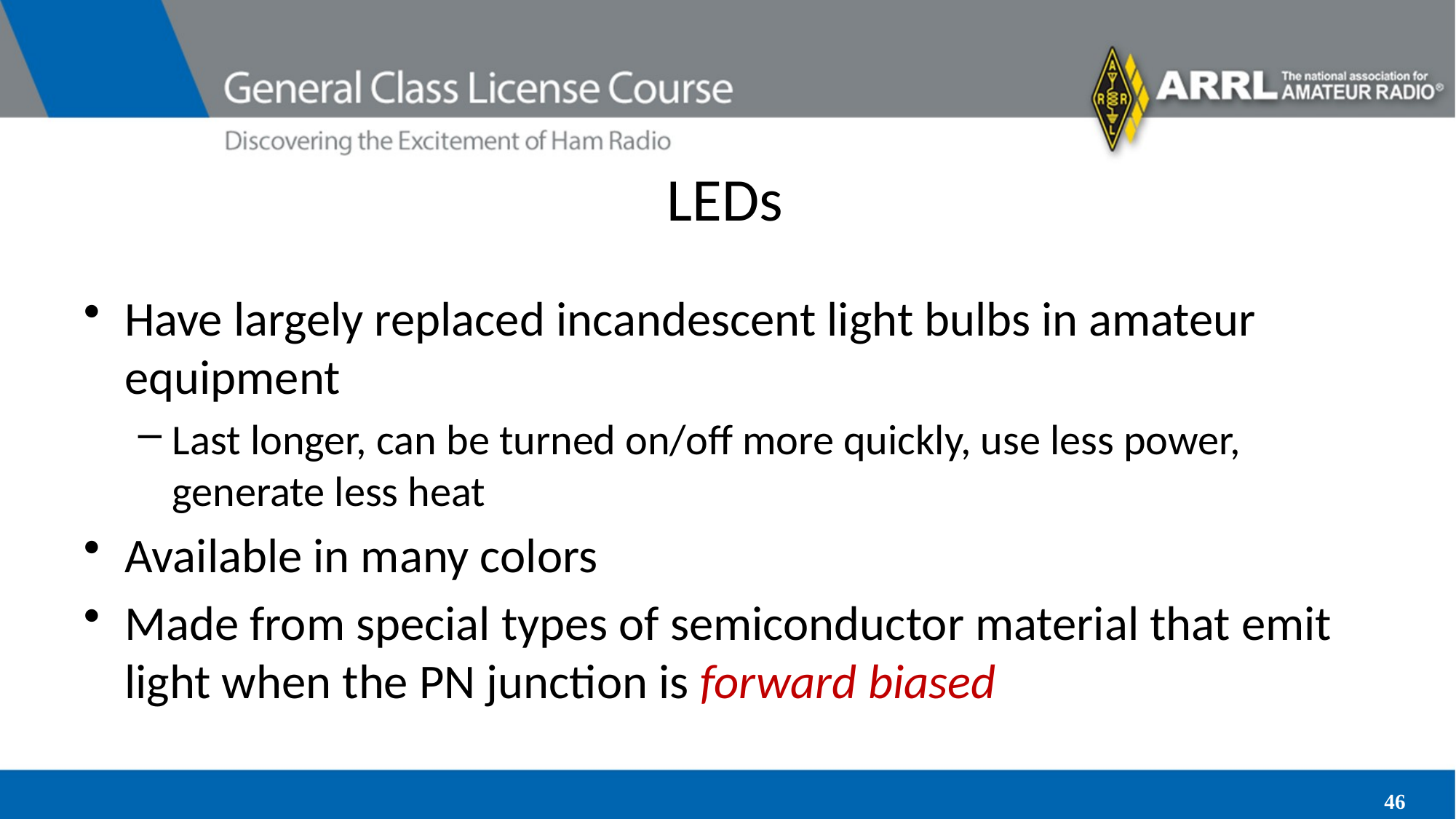

# LEDs
Have largely replaced incandescent light bulbs in amateur equipment
Last longer, can be turned on/off more quickly, use less power, generate less heat
Available in many colors
Made from special types of semiconductor material that emit light when the PN junction is forward biased